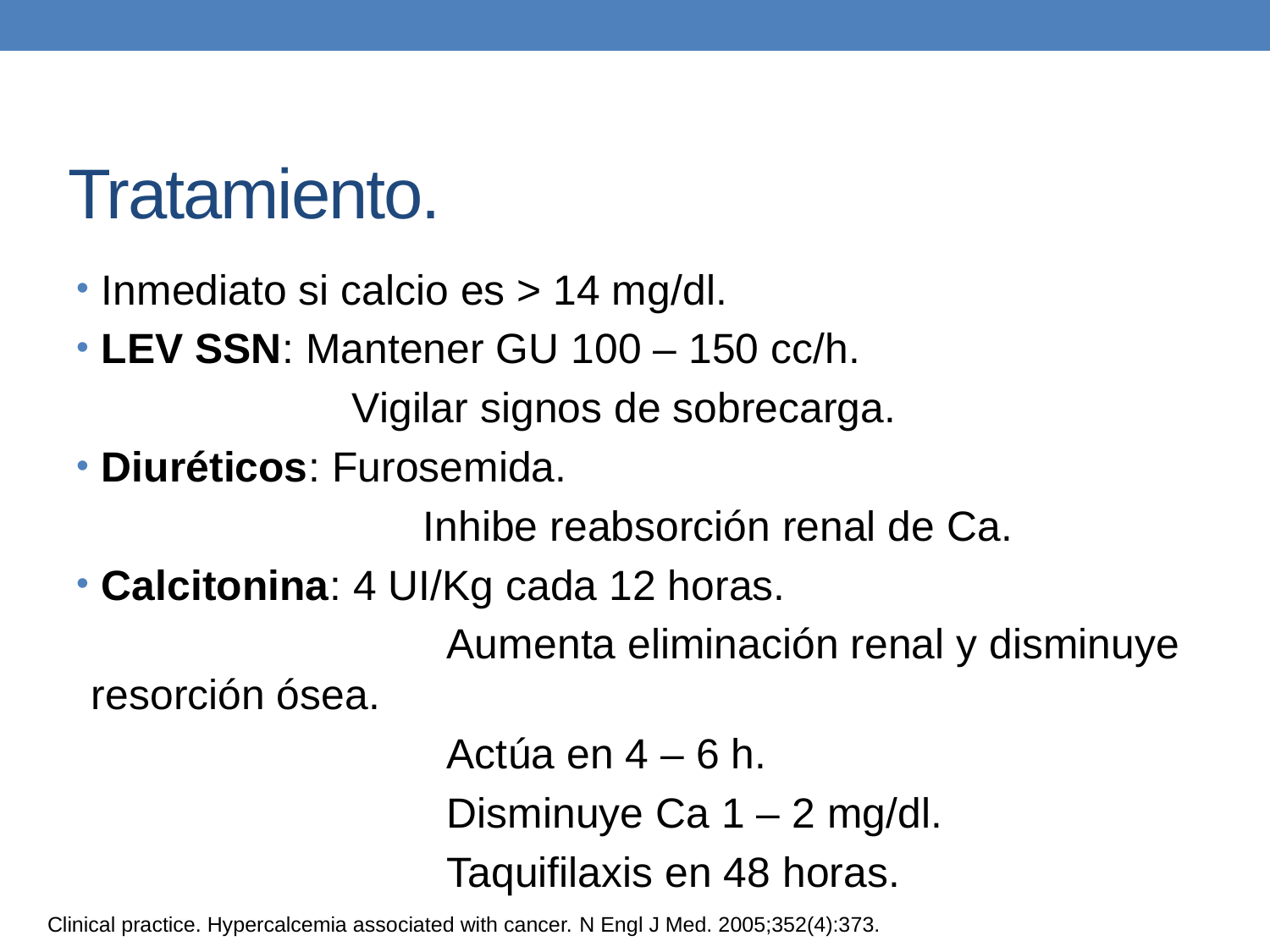

# Tratamiento.
Inmediato si calcio es > 14 mg/dl.
LEV SSN: Mantener GU 100 – 150 cc/h.
                      Vigilar signos de sobrecarga.
Diuréticos: Furosemida.
                            Inhibe reabsorción renal de Ca.
Calcitonina: 4 UI/Kg cada 12 horas.
                              Aumenta eliminación renal y disminuye resorción ósea.
                              Actúa en 4 – 6 h.
                              Disminuye Ca 1 – 2 mg/dl.
                              Taquifilaxis en 48 horas.
Clinical practice. Hypercalcemia associated with cancer. N Engl J Med. 2005;352(4):373.